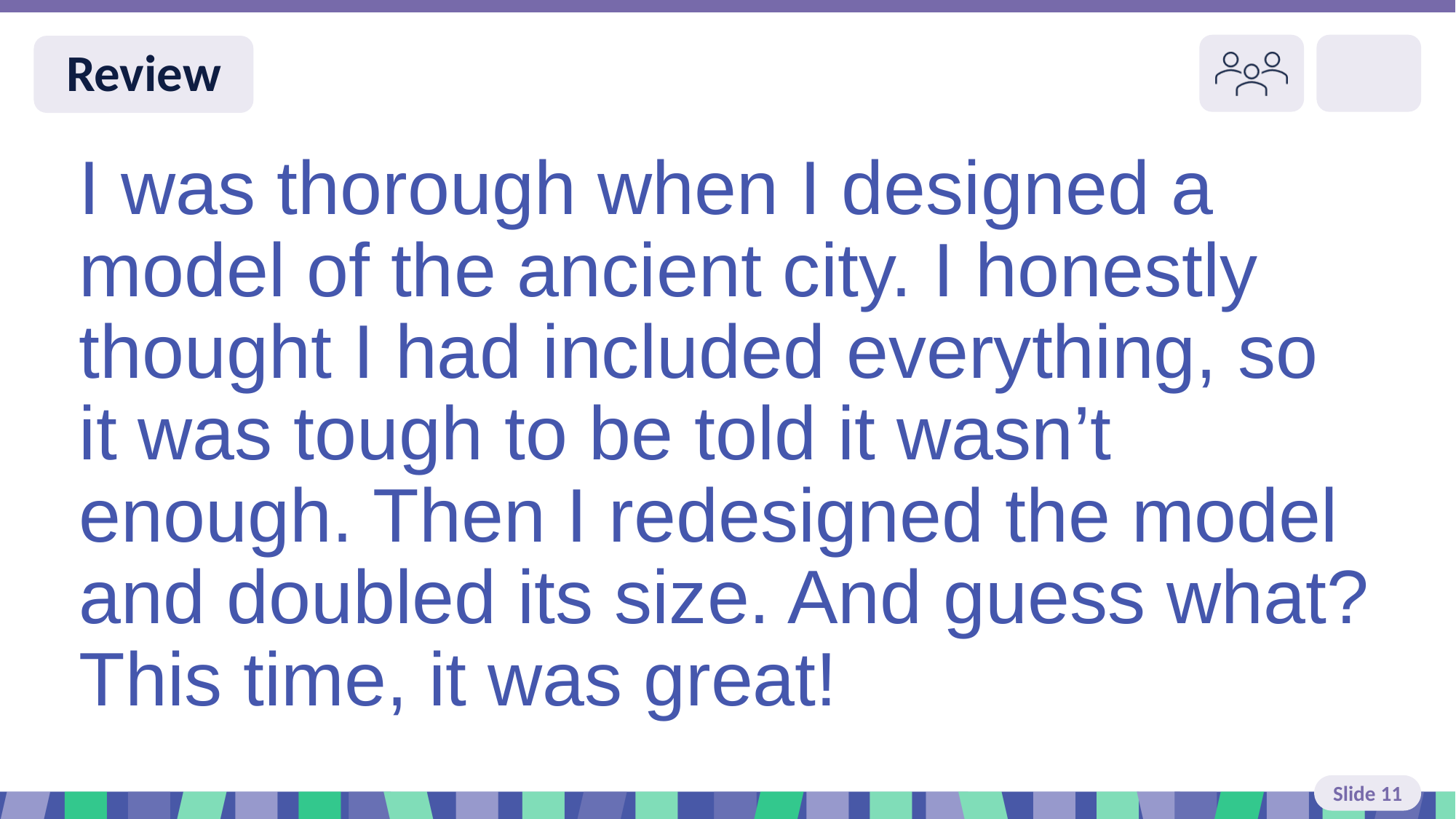

Slide 11 Review You do
I was thorough when I designed a model of the ancient city. I honestly thought I had included everything, so it was tough to be told it wasn’t enough. Then I redesigned the model and doubled its size. And guess what? This time, it was great!